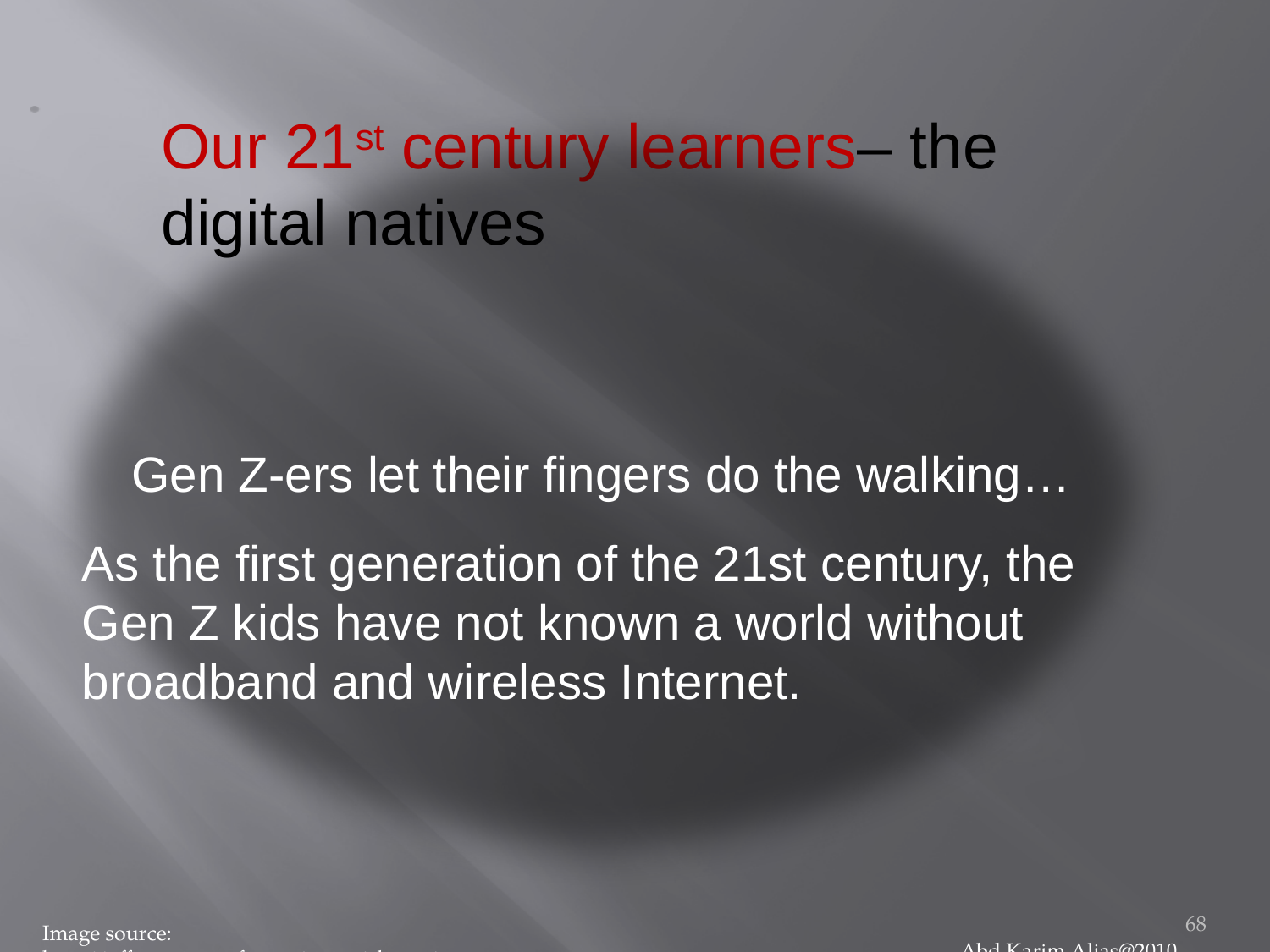

Our 21st century learners– the digital natives
Gen Z-ers let their fingers do the walking…
As the first generation of the 21st century, the Gen Z kids have not known a world without broadband and wireless Internet.
68
Abd Karim Alias@2010
Image source: http://office.microsoft.com/en-us/clipart/